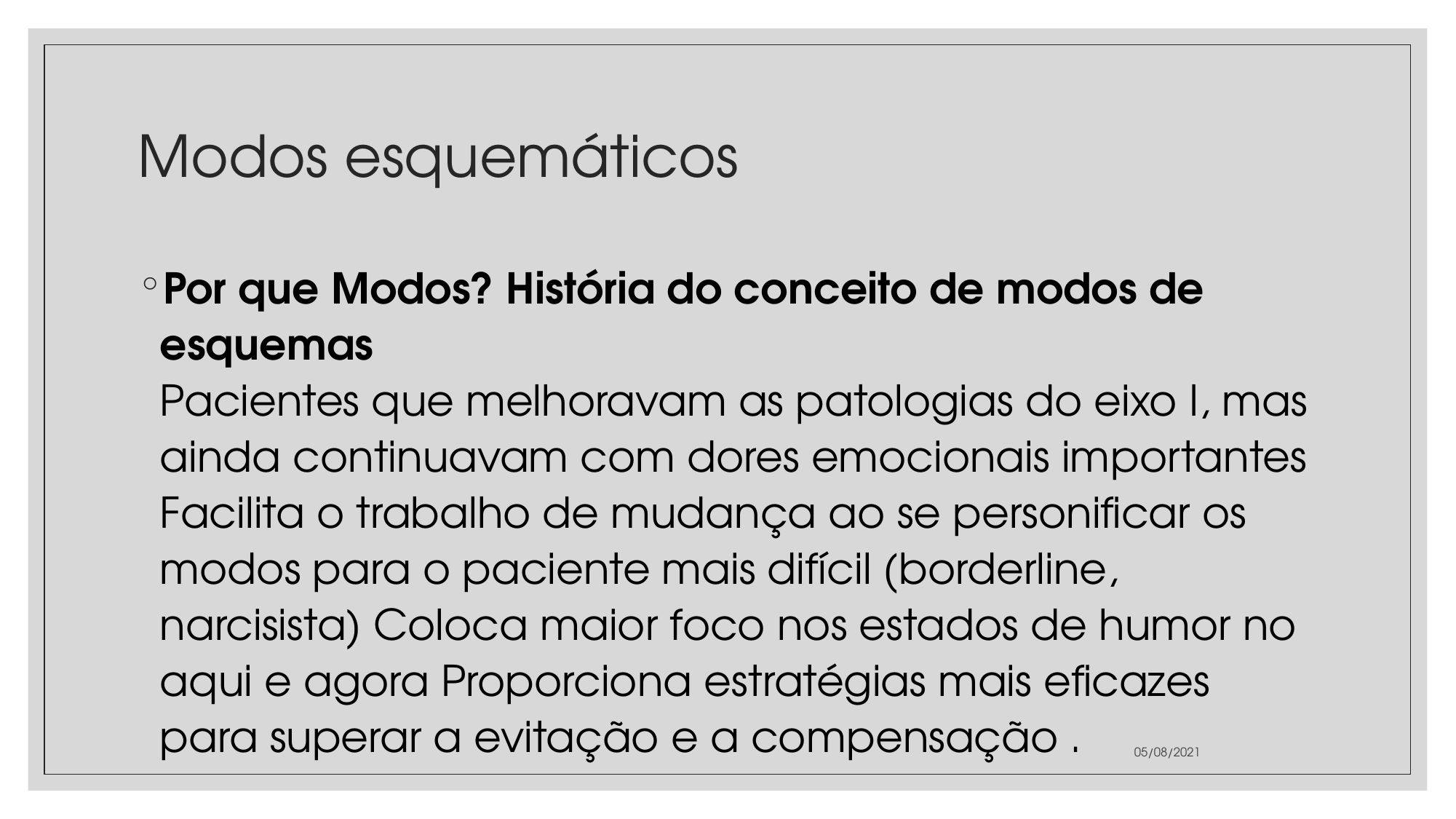

# Modos esquemáticos
Por que Modos? História do conceito de modos de esquemas
Pacientes que melhoravam as patologias do eixo I, mas ainda continuavam com dores emocionais importantes Facilita o trabalho de mudança ao se personificar os modos para o paciente mais difícil (borderline, narcisista) Coloca maior foco nos estados de humor no aqui e agora Proporciona estratégias mais eficazes para superar a evitação e a compensação .
05/08/2021